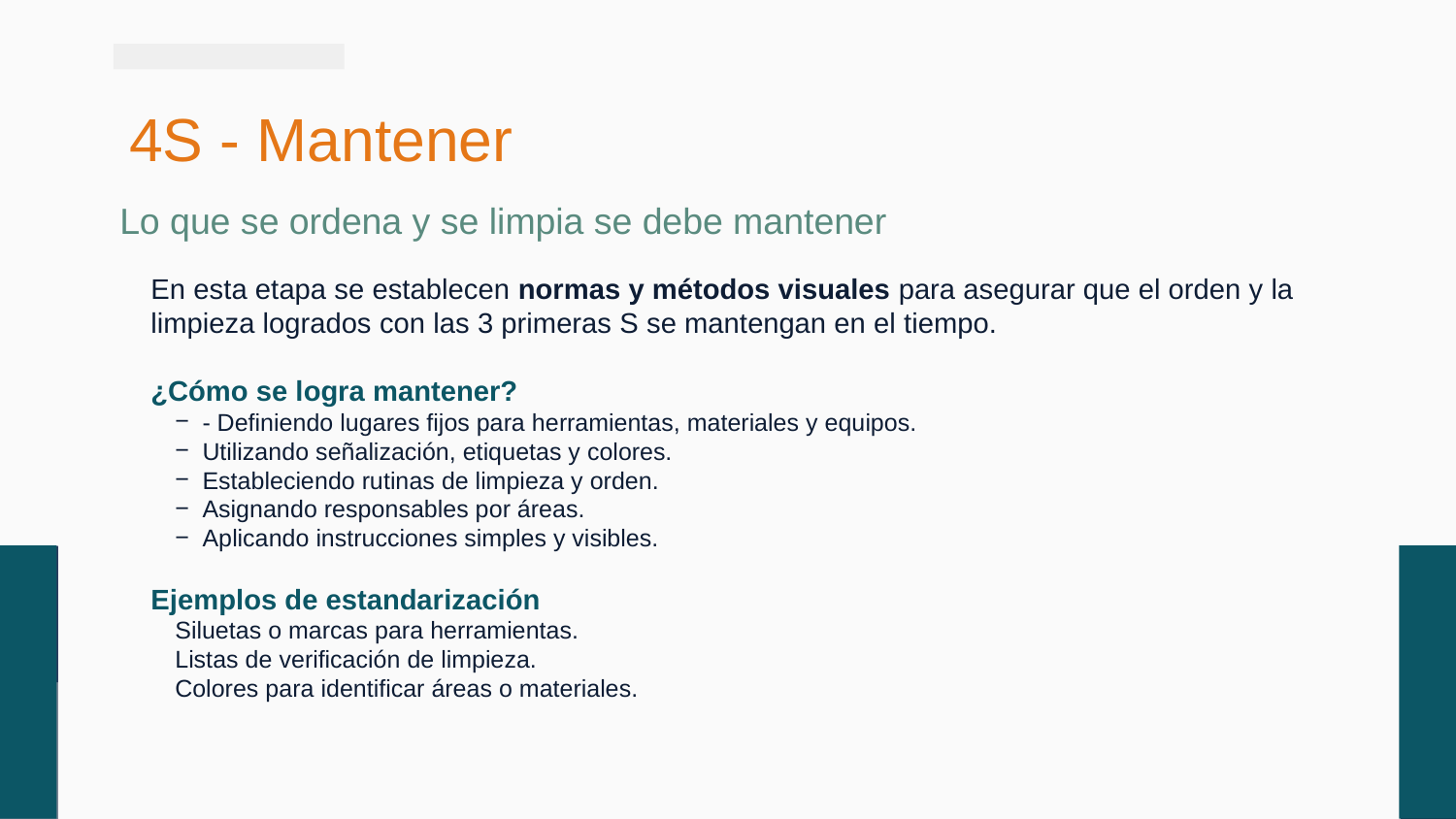

# 4S - Mantener
Lo que se ordena y se limpia se debe mantener
En esta etapa se establecen normas y métodos visuales para asegurar que el orden y la limpieza logrados con las 3 primeras S se mantengan en el tiempo.

¿Cómo se logra mantener?
- Definiendo lugares fijos para herramientas, materiales y equipos.
Utilizando señalización, etiquetas y colores.
Estableciendo rutinas de limpieza y orden.
Asignando responsables por áreas.
Aplicando instrucciones simples y visibles.

Ejemplos de estandarización
Siluetas o marcas para herramientas.
Listas de verificación de limpieza.
Colores para identificar áreas o materiales.